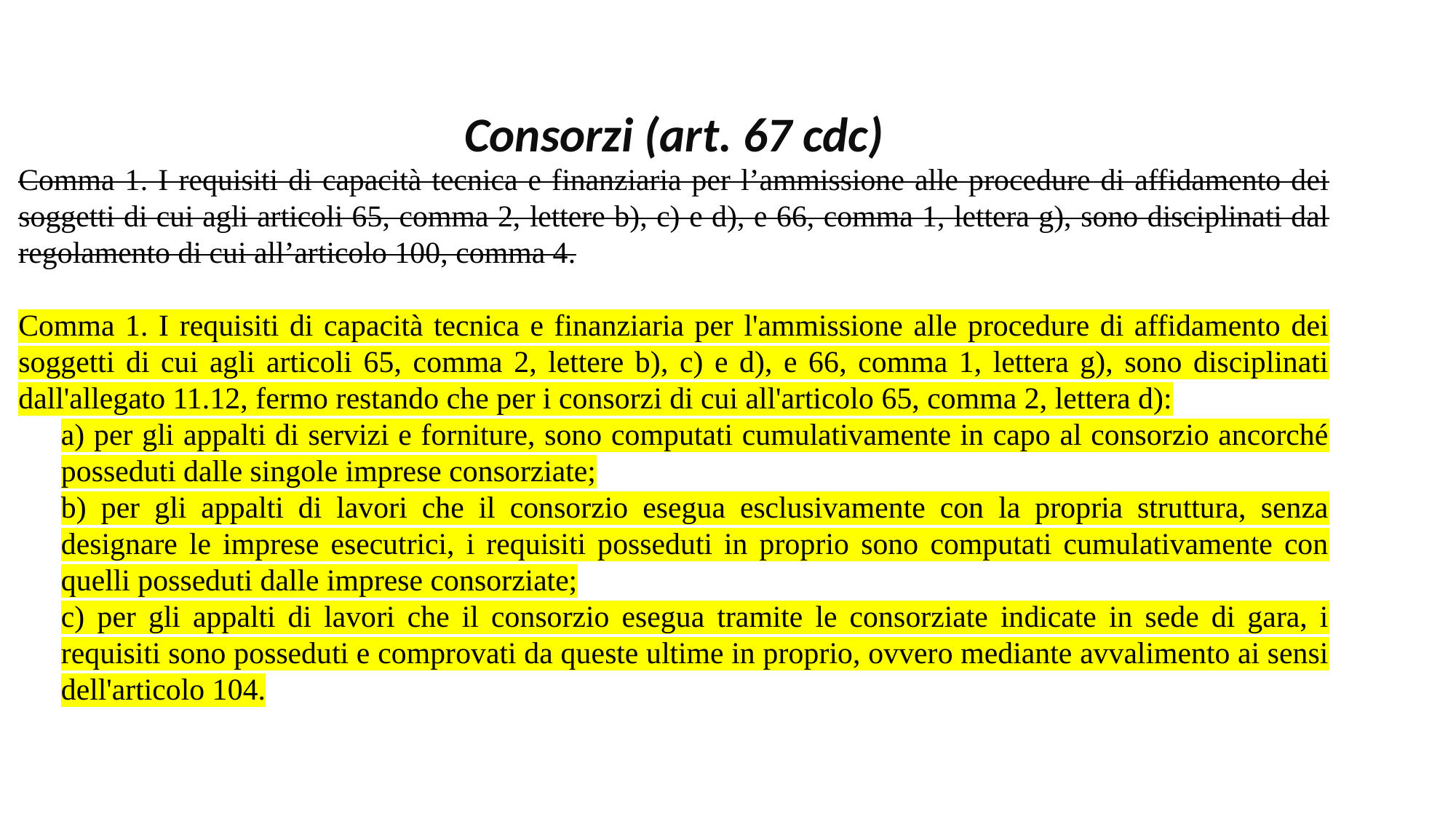

Consorzi (art. 67 cdc)
Comma 1. I requisiti di capacità tecnica e finanziaria per l’ammissione alle procedure di affidamento dei soggetti di cui agli articoli 65, comma 2, lettere b), c) e d), e 66, comma 1, lettera g), sono disciplinati dal regolamento di cui all’articolo 100, comma 4.

Comma 1. I requisiti di capacità tecnica e finanziaria per l'ammissione alle procedure di affidamento dei soggetti di cui agli articoli 65, comma 2, lettere b), c) e d), e 66, comma 1, lettera g), sono disciplinati dall'allegato 11.12, fermo restando che per i consorzi di cui all'articolo 65, comma 2, lettera d):
a) per gli appalti di servizi e forniture, sono computati cumulativamente in capo al consorzio ancorché posseduti dalle singole imprese consorziate;
b) per gli appalti di lavori che il consorzio esegua esclusivamente con la propria struttura, senza designare le imprese esecutrici, i requisiti posseduti in proprio sono computati cumulativamente con quelli posseduti dalle imprese consorziate;
c) per gli appalti di lavori che il consorzio esegua tramite le consorziate indicate in sede di gara, i requisiti sono posseduti e comprovati da queste ultime in proprio, ovvero mediante avvalimento ai sensi dell'articolo 104.